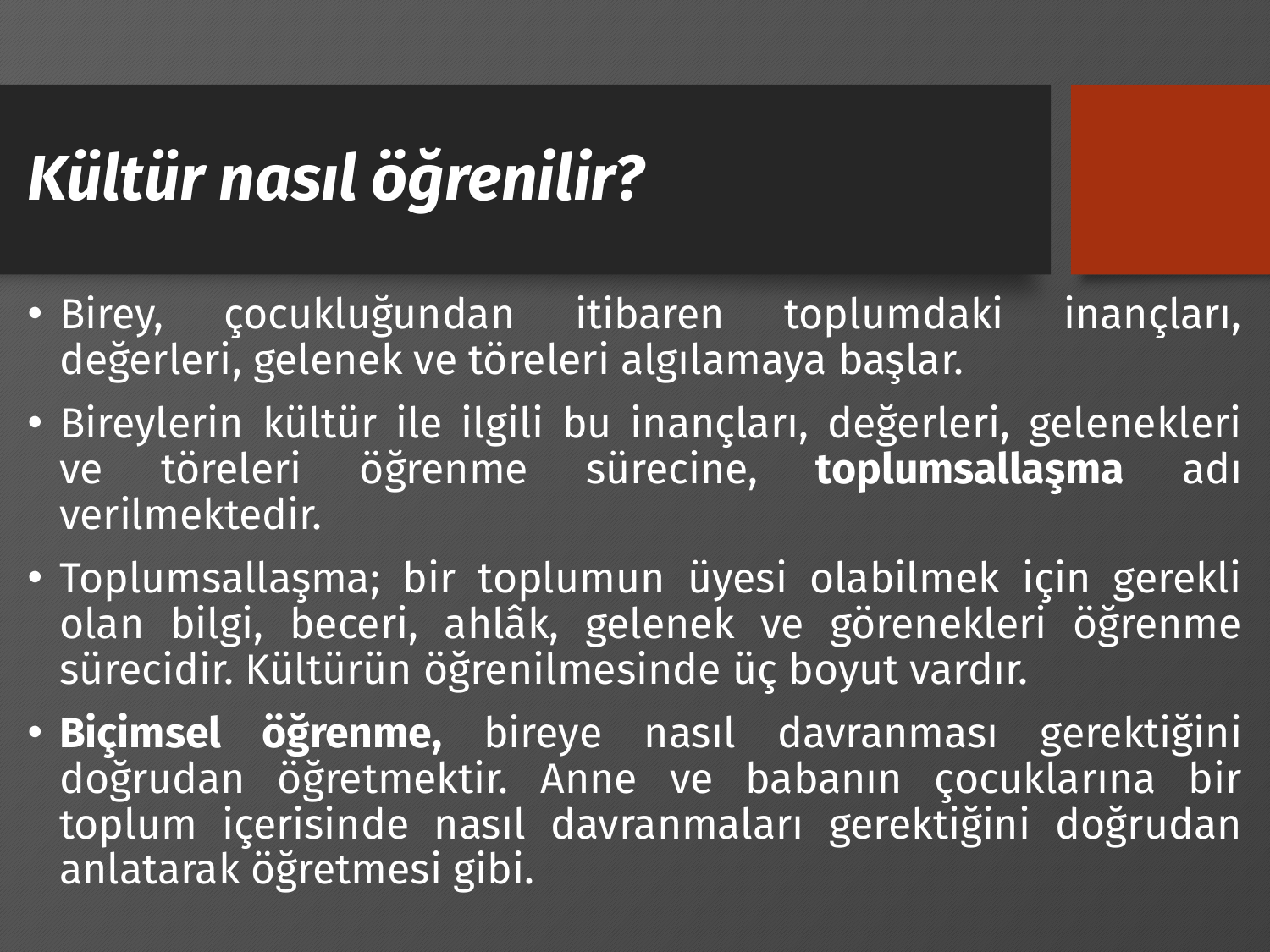

# Kültür nasıl öğrenilir?
Birey, çocukluğundan itibaren toplumdaki inançları, değerleri, gelenek ve töreleri algılamaya başlar.
Bireylerin kültür ile ilgili bu inançları, değerleri, gelenekleri ve töreleri öğrenme sürecine, toplumsallaşma adı verilmektedir.
Toplumsallaşma; bir toplumun üyesi olabilmek için gerekli olan bilgi, beceri, ahlâk, gelenek ve görenekleri öğrenme sürecidir. Kültürün öğrenilmesinde üç boyut vardır.
Biçimsel öğrenme, bireye nasıl davranması gerektiğini doğrudan öğretmektir. Anne ve babanın çocuklarına bir toplum içerisinde nasıl davranmaları gerektiğini doğrudan anlatarak öğretmesi gibi.